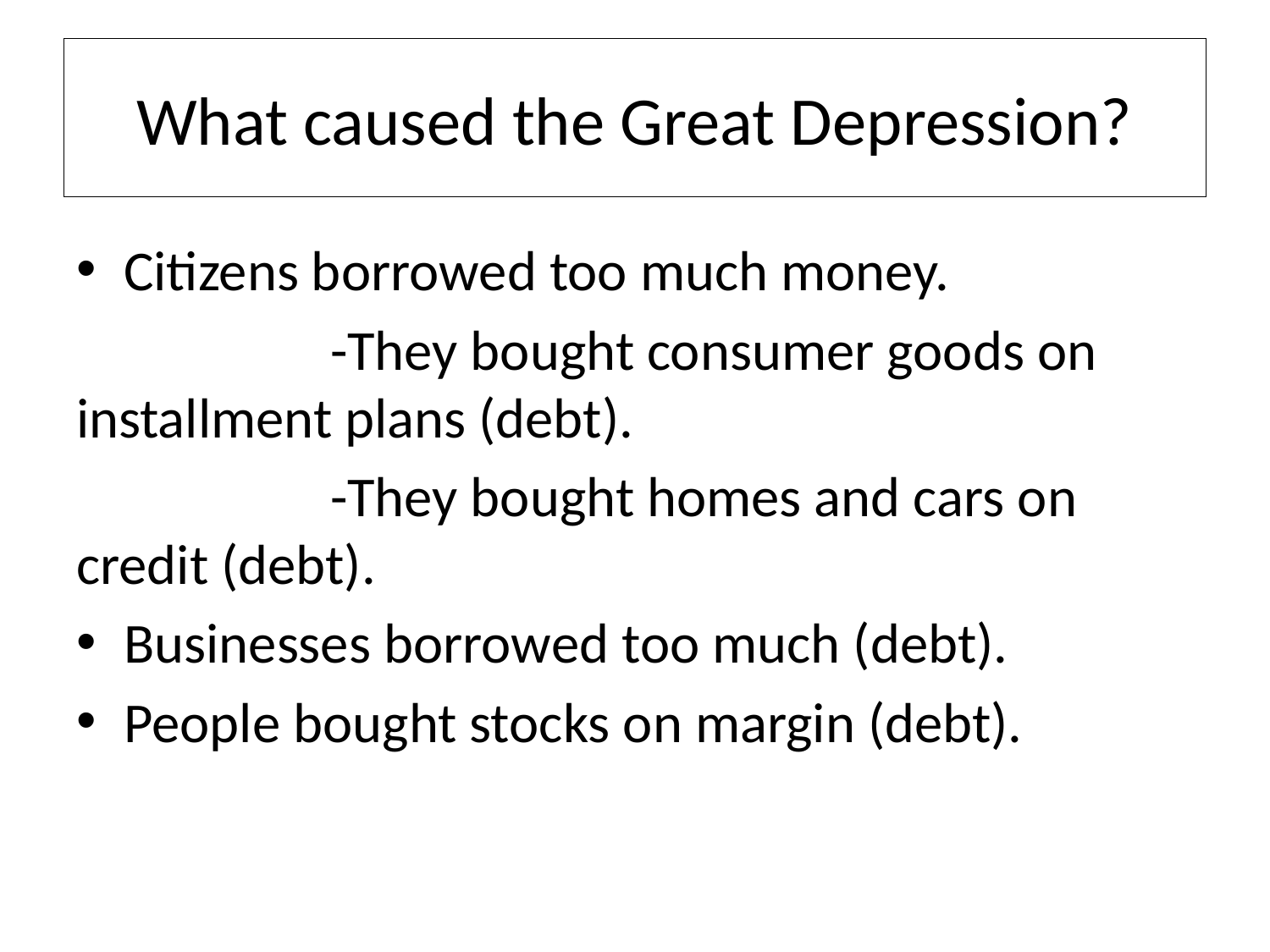

# What caused the Great Depression?
Citizens borrowed too much money.
		-They bought consumer goods on installment plans (debt).
		-They bought homes and cars on credit (debt).
Businesses borrowed too much (debt).
People bought stocks on margin (debt).